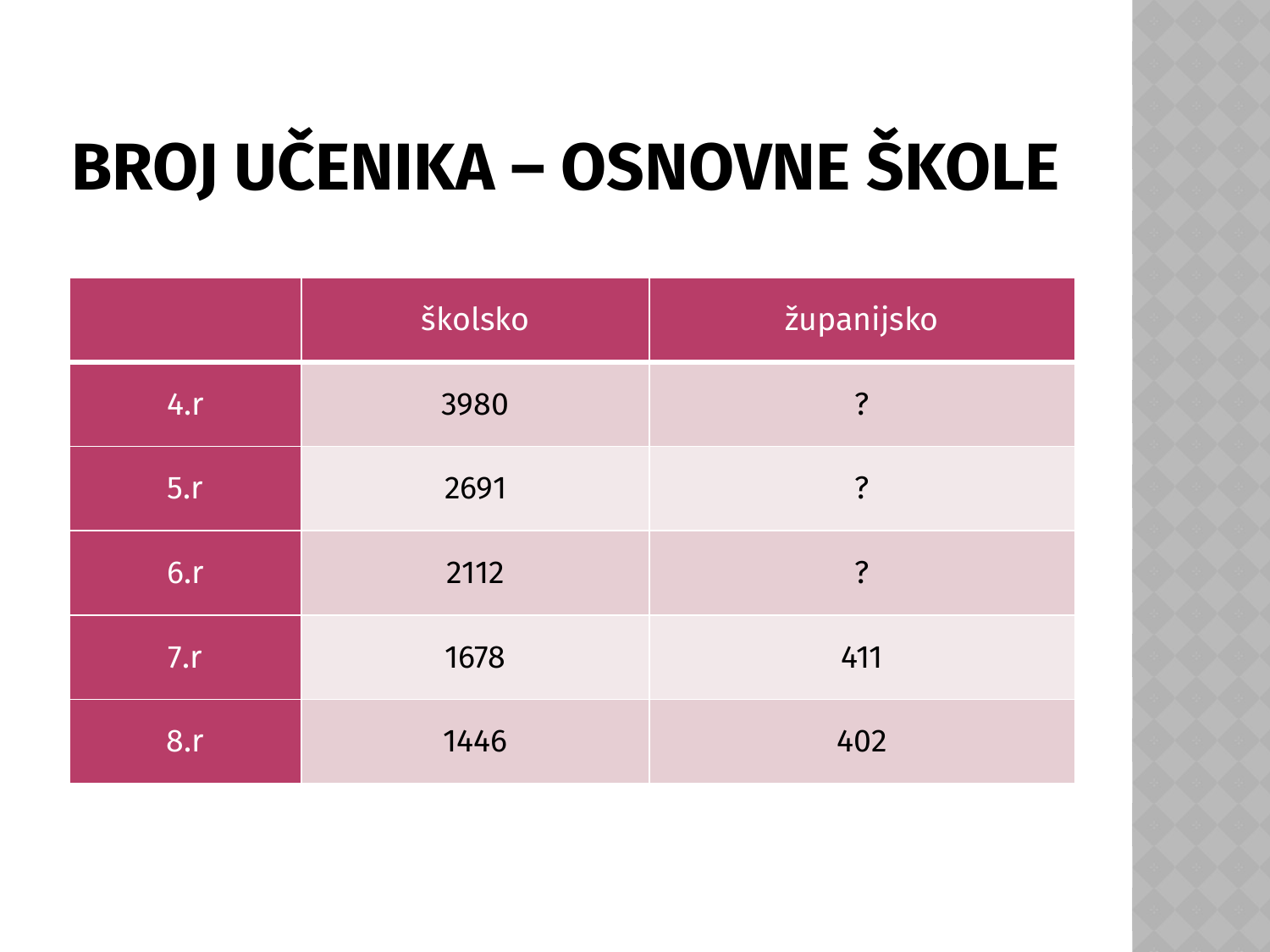

# Broj učenika – Osnovne škole
|  | školsko | županijsko |
| --- | --- | --- |
| 4.r | 3980 | ? |
| 5.r | 2691 | ? |
| 6.r | 2112 | ? |
| 7.r | 1678 | 411 |
| 8.r | 1446 | 402 |